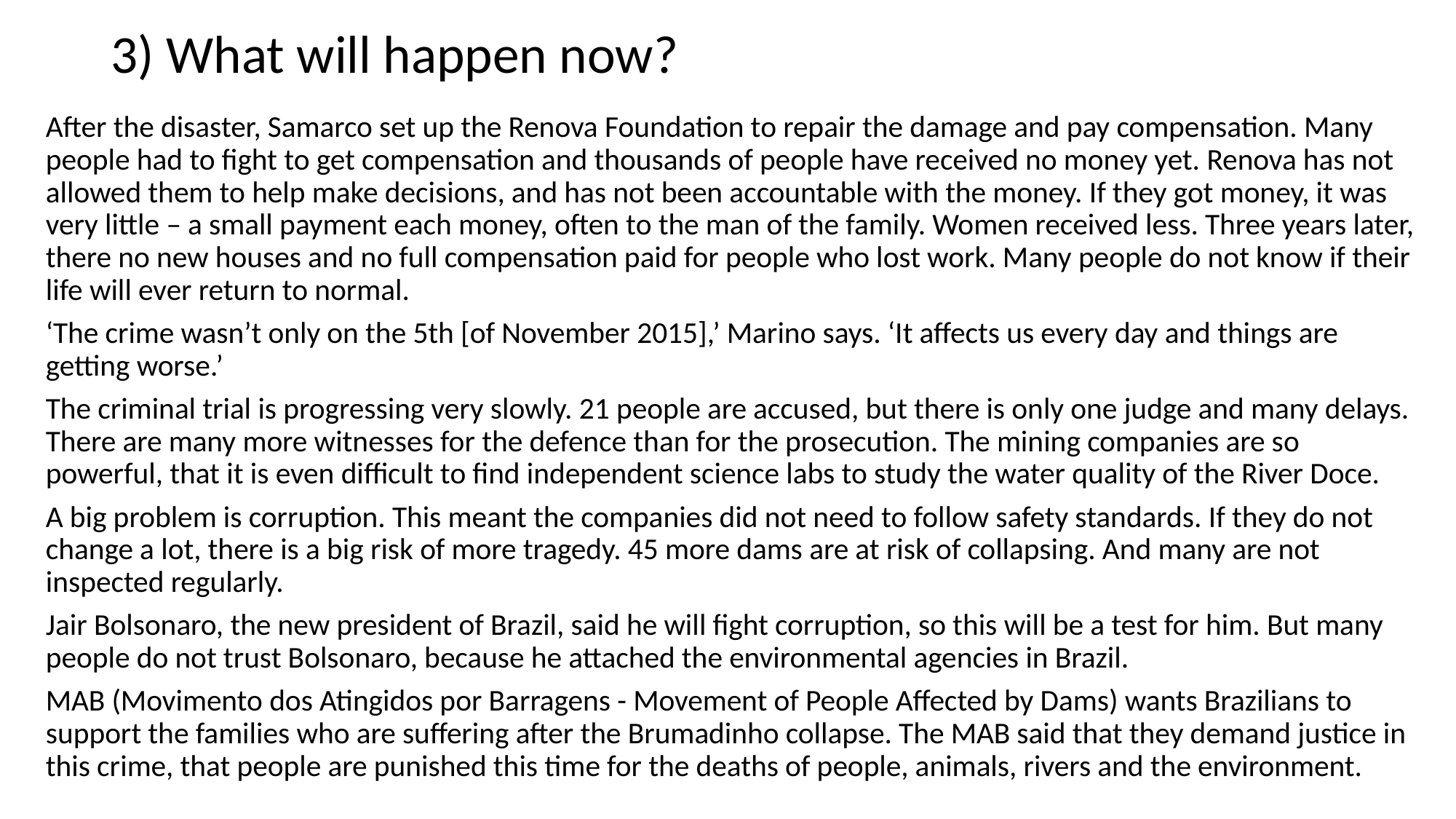

# 3) What will happen now?
After the disaster, Samarco set up the Renova Foundation to repair the damage and pay compensation. Many people had to fight to get compensation and thousands of people have received no money yet. Renova has not allowed them to help make decisions, and has not been accountable with the money. If they got money, it was very little – a small payment each money, often to the man of the family. Women received less. Three years later, there no new houses and no full compensation paid for people who lost work. Many people do not know if their life will ever return to normal.
‘The crime wasn’t only on the 5th [of November 2015],’ Marino says. ‘It affects us every day and things are getting worse.’
The criminal trial is progressing very slowly. 21 people are accused, but there is only one judge and many delays. There are many more witnesses for the defence than for the prosecution. The mining companies are so powerful, that it is even difficult to find independent science labs to study the water quality of the River Doce.
A big problem is corruption. This meant the companies did not need to follow safety standards. If they do not change a lot, there is a big risk of more tragedy. 45 more dams are at risk of collapsing. And many are not inspected regularly.
Jair Bolsonaro, the new president of Brazil, said he will fight corruption, so this will be a test for him. But many people do not trust Bolsonaro, because he attached the environmental agencies in Brazil.
MAB (Movimento dos Atingidos por Barragens - Movement of People Affected by Dams) wants Brazilians to support the families who are suffering after the Brumadinho collapse. The MAB said that they demand justice in this crime, that people are punished this time for the deaths of people, animals, rivers and the environment.